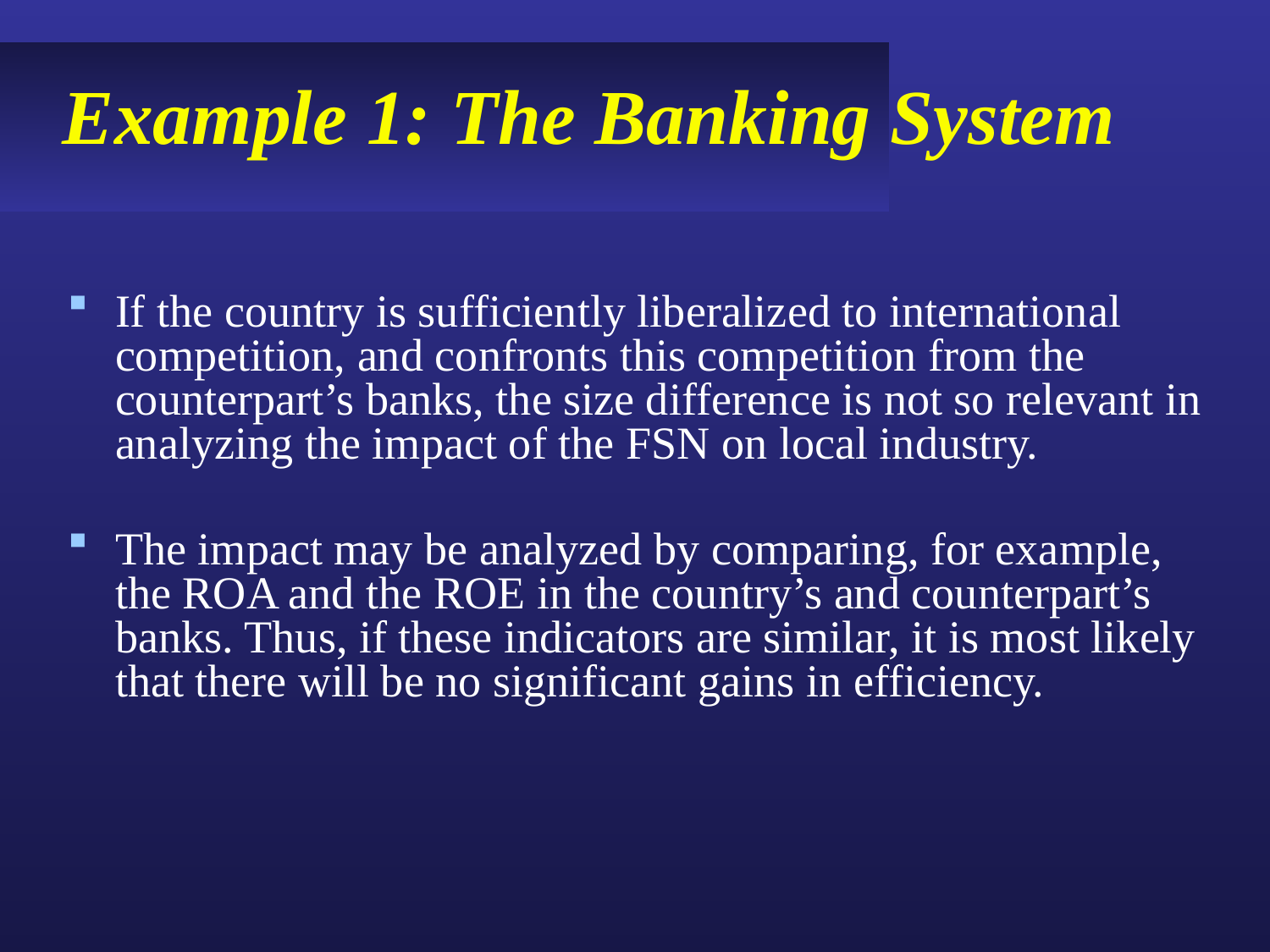

# Example 1: The Banking System

If the country is sufficiently liberalized to international competition, and confronts this competition from the counterpart’s banks, the size difference is not so relevant in analyzing the impact of the FSN on local industry.

The impact may be analyzed by comparing, for example, the ROA and the ROE in the country’s and counterpart’s banks. Thus, if these indicators are similar, it is most likely that there will be no significant gains in efficiency.